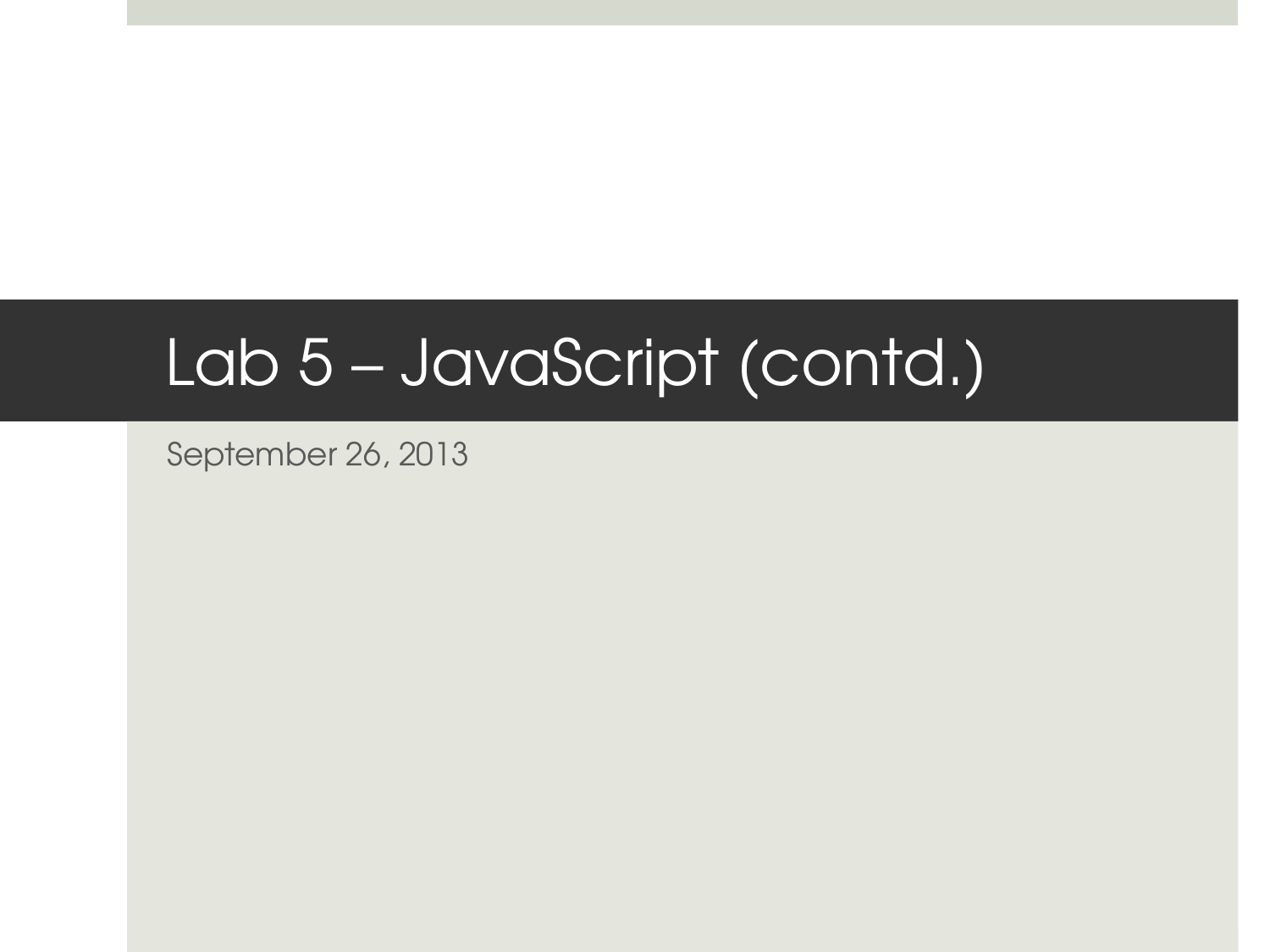

# Lab 5 – JavaScript (contd.)
September 26, 2013